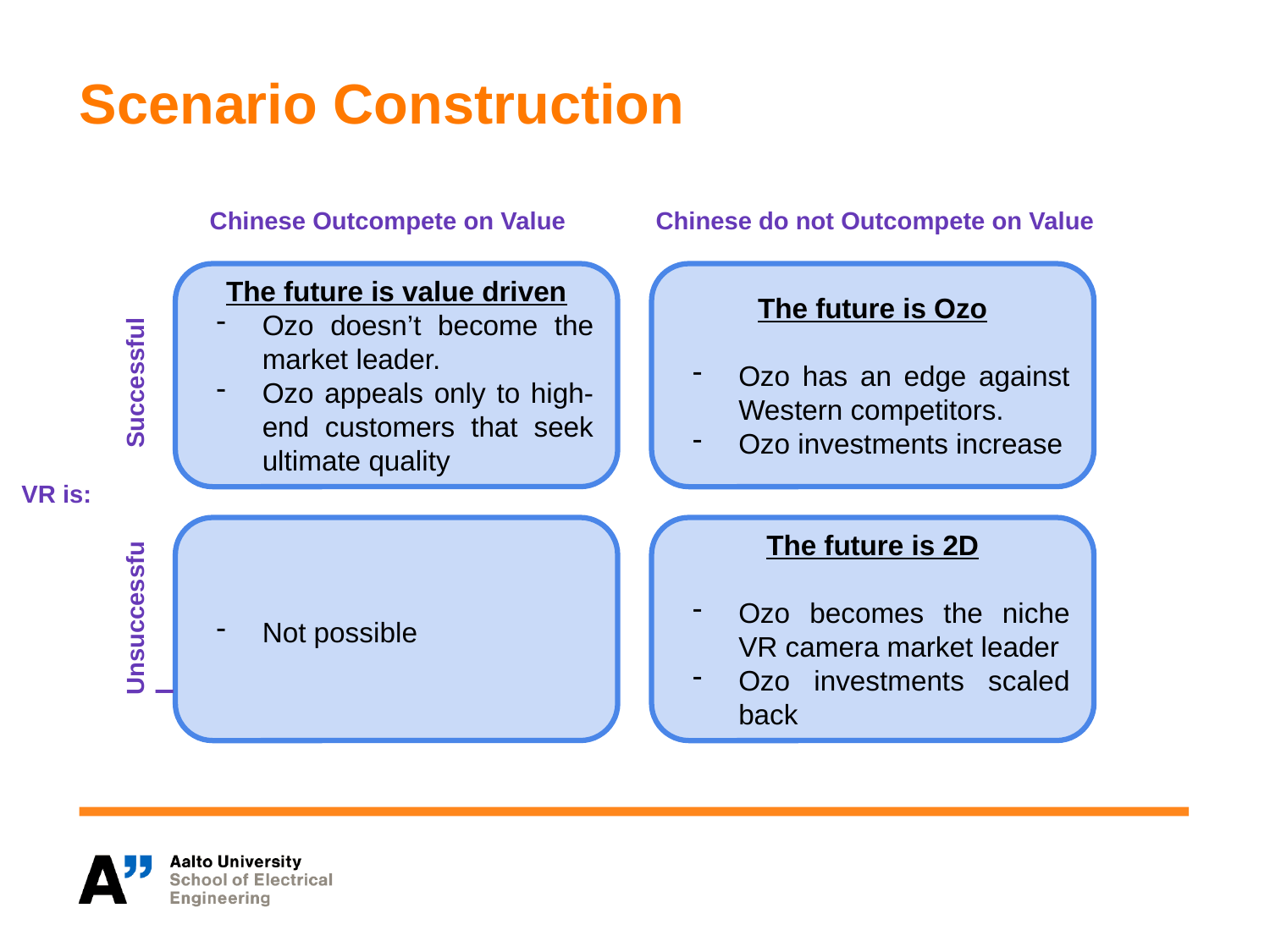

# Scenario Construction
Chinese Outcompete on Value
Chinese do not Outcompete on Value
The future is value driven
Ozo doesn’t become the market leader.
Ozo appeals only to high-end customers that seek ultimate quality
The future is Ozo

Ozo has an edge against Western competitors.
Ozo investments increase

Successful
VR is:
Not possible
The future is 2D

Ozo becomes the niche VR camera market leader
Ozo investments scaled back

Unsuccessful